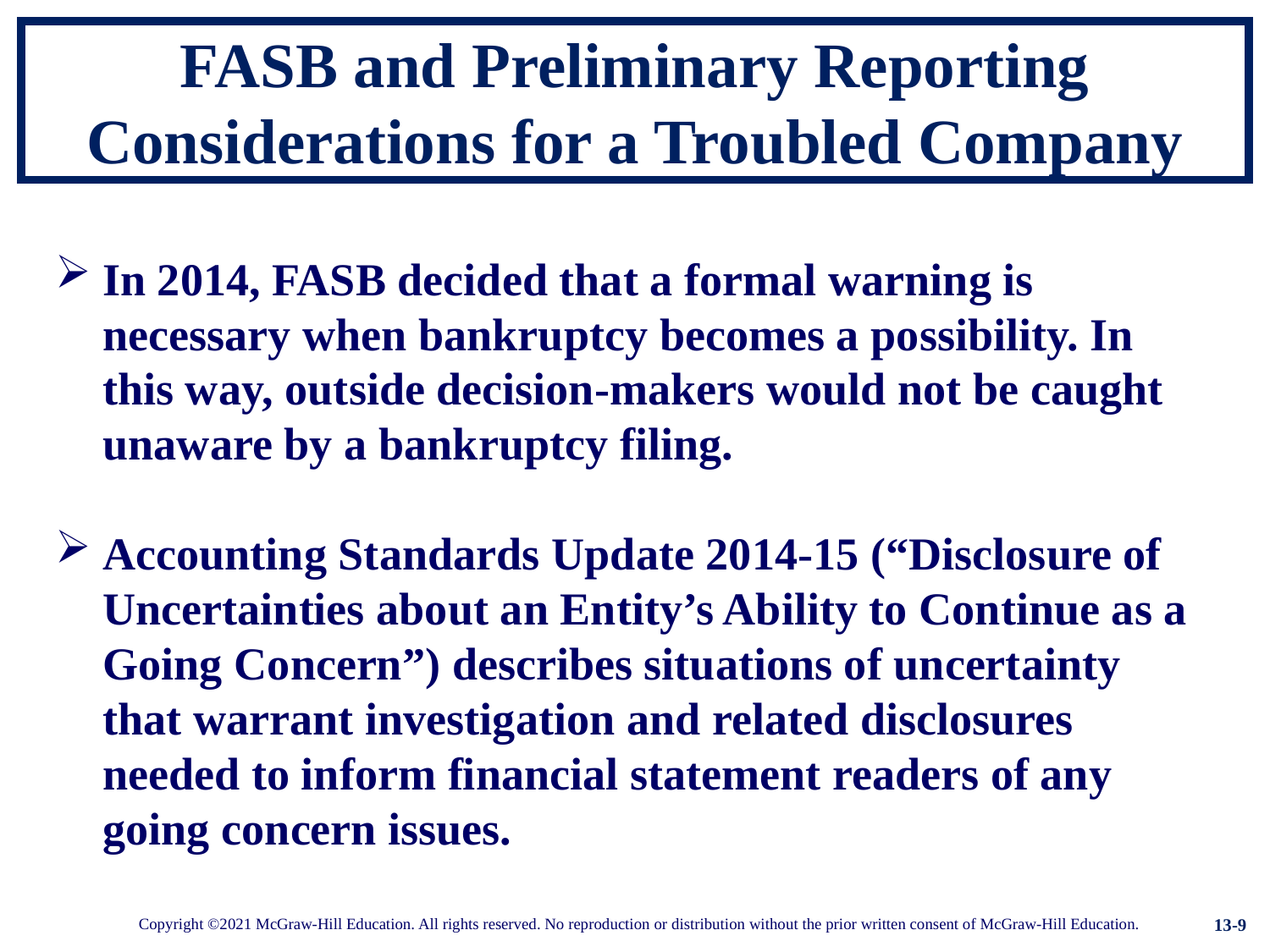

# FASB and Preliminary Reporting Considerations for a Troubled Company
In 2014, FASB decided that a formal warning is necessary when bankruptcy becomes a possibility. In this way, outside decision-makers would not be caught unaware by a bankruptcy filing.

Accounting Standards Update 2014-15 (“Disclosure of Uncertainties about an Entity’s Ability to Continue as a Going Concern”) describes situations of uncertainty that warrant investigation and related disclosures needed to inform financial statement readers of any going concern issues.
13-9
Copyright ©2021 McGraw-Hill Education. All rights reserved. No reproduction or distribution without the prior written consent of McGraw-Hill Education.